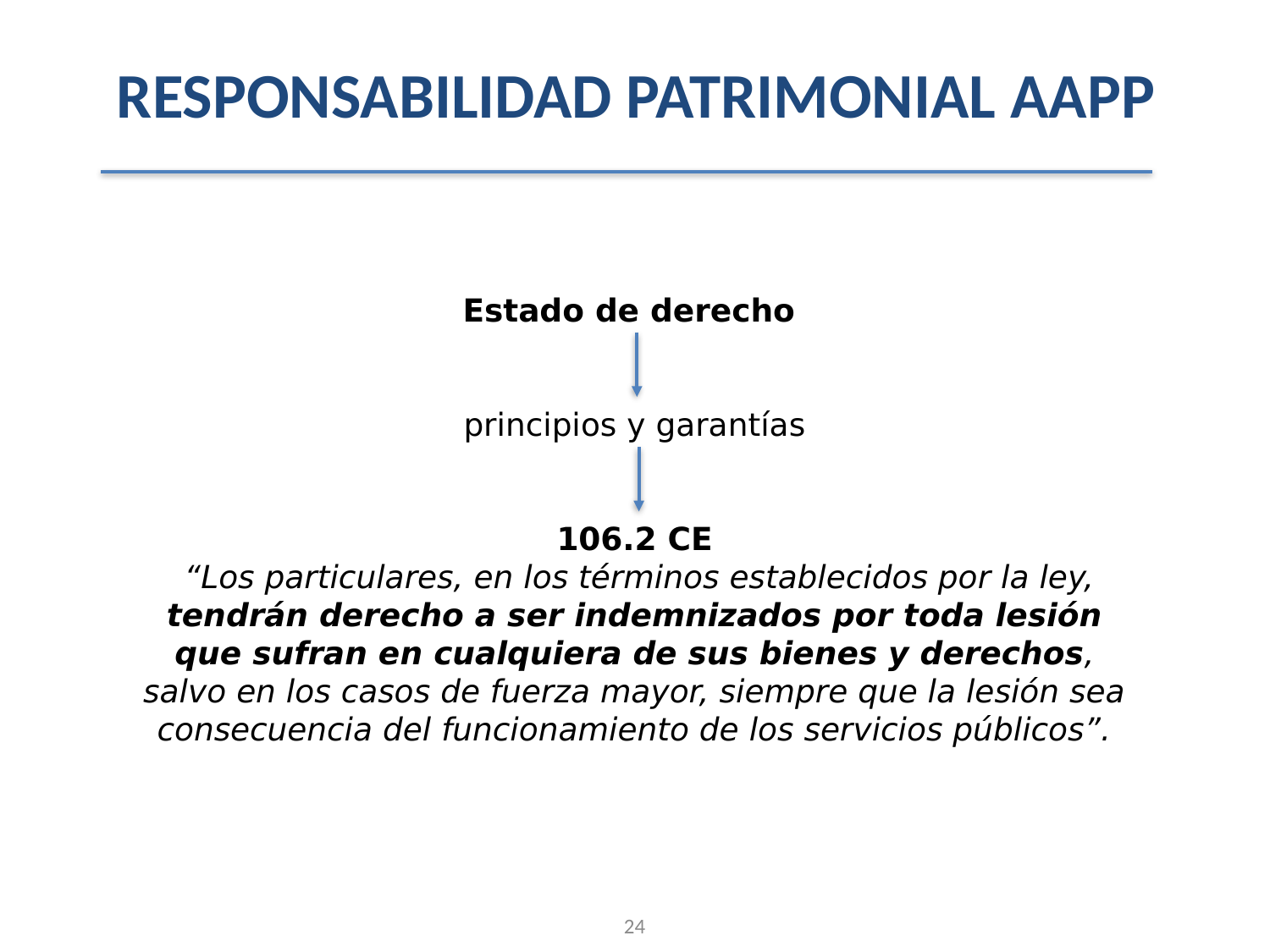

RESPONSABILIDAD PATRIMONIAL AAPP
Estado de derecho

principios y garantías

106.2 CE
 “Los particulares, en los términos establecidos por la ley, tendrán derecho a ser indemnizados por toda lesión que sufran en cualquiera de sus bienes y derechos, salvo en los casos de fuerza mayor, siempre que la lesión sea consecuencia del funcionamiento de los servicios públicos”.
24